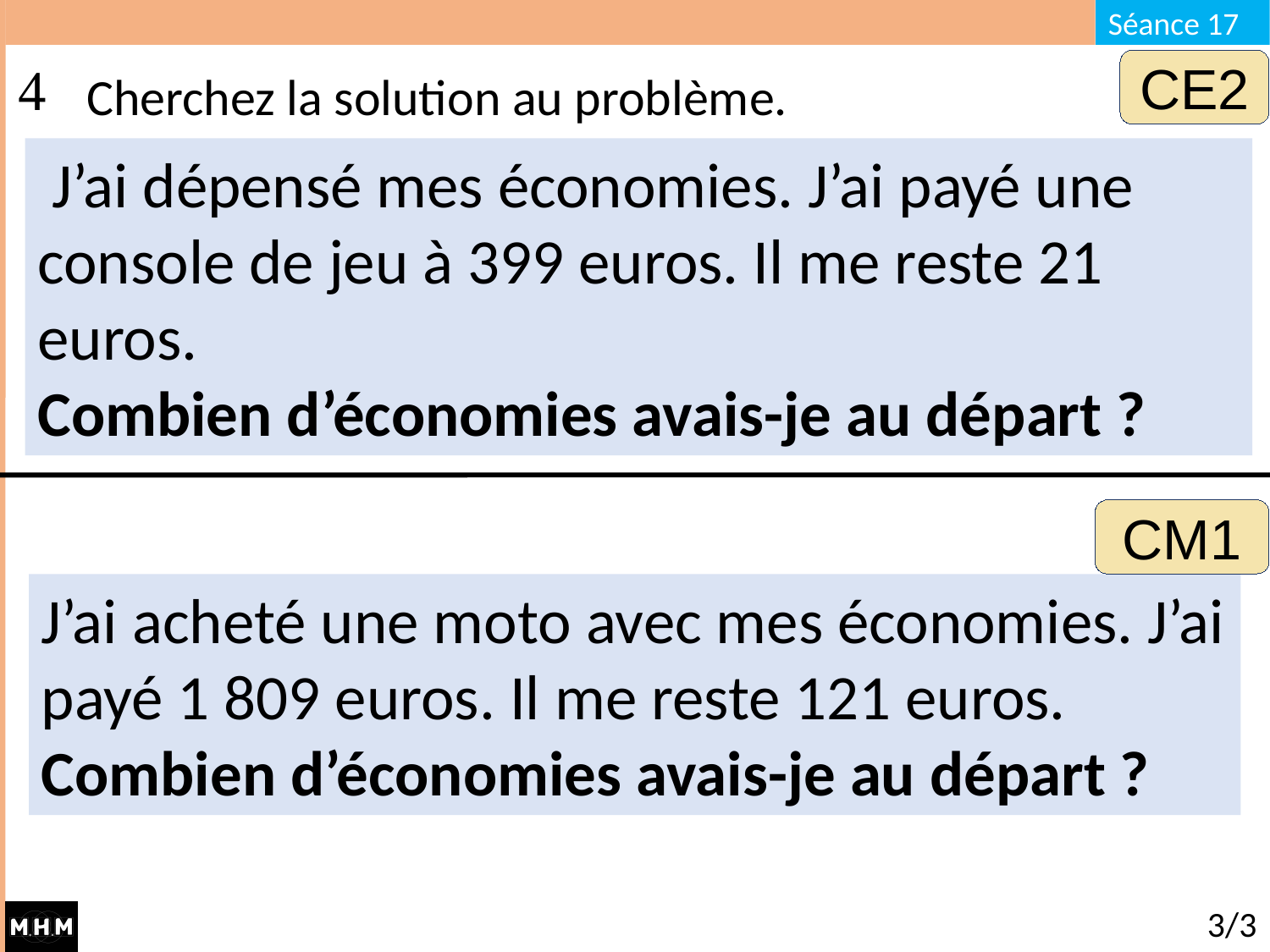

# Cherchez la solution au problème.
CE2
 J’ai dépensé mes économies. J’ai payé une console de jeu à 399 euros. Il me reste 21 euros.
Combien d’économies avais-je au départ ?

CM1
J’ai acheté une moto avec mes économies. J’ai payé 1 809 euros. Il me reste 121 euros.
Combien d’économies avais-je au départ ?
3/3